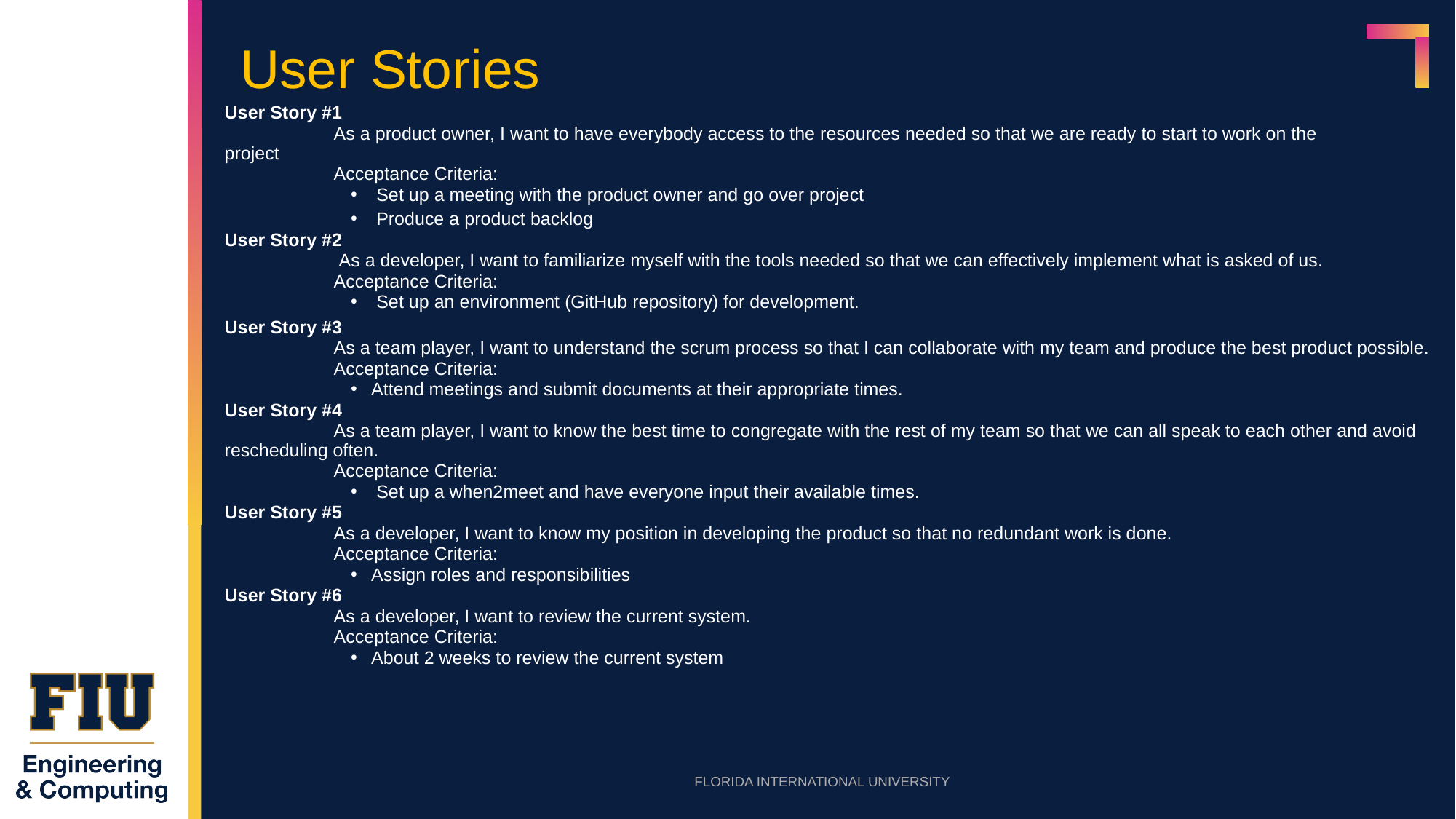

# User Stories
User Story #1
	As a product owner, I want to have everybody access to the resources needed so that we are ready to start to work on the	project
	Acceptance Criteria:
 Set up a meeting with the product owner and go over project
 Produce a product backlog
User Story #2
	 As a developer, I want to familiarize myself with the tools needed so that we can effectively implement what is asked of us.
	Acceptance Criteria:
 Set up an environment (GitHub repository) for development.
User Story #3
	As a team player, I want to understand the scrum process so that I can collaborate with my team and produce the best product possible.
	Acceptance Criteria:
Attend meetings and submit documents at their appropriate times.
User Story #4
	As a team player, I want to know the best time to congregate with the rest of my team so that we can all speak to each other and avoid 	rescheduling often.
	Acceptance Criteria:
 Set up a when2meet and have everyone input their available times.
User Story #5
	As a developer, I want to know my position in developing the product so that no redundant work is done.
	Acceptance Criteria:
Assign roles and responsibilities
User Story #6
	As a developer, I want to review the current system.
	Acceptance Criteria:
About 2 weeks to review the current system